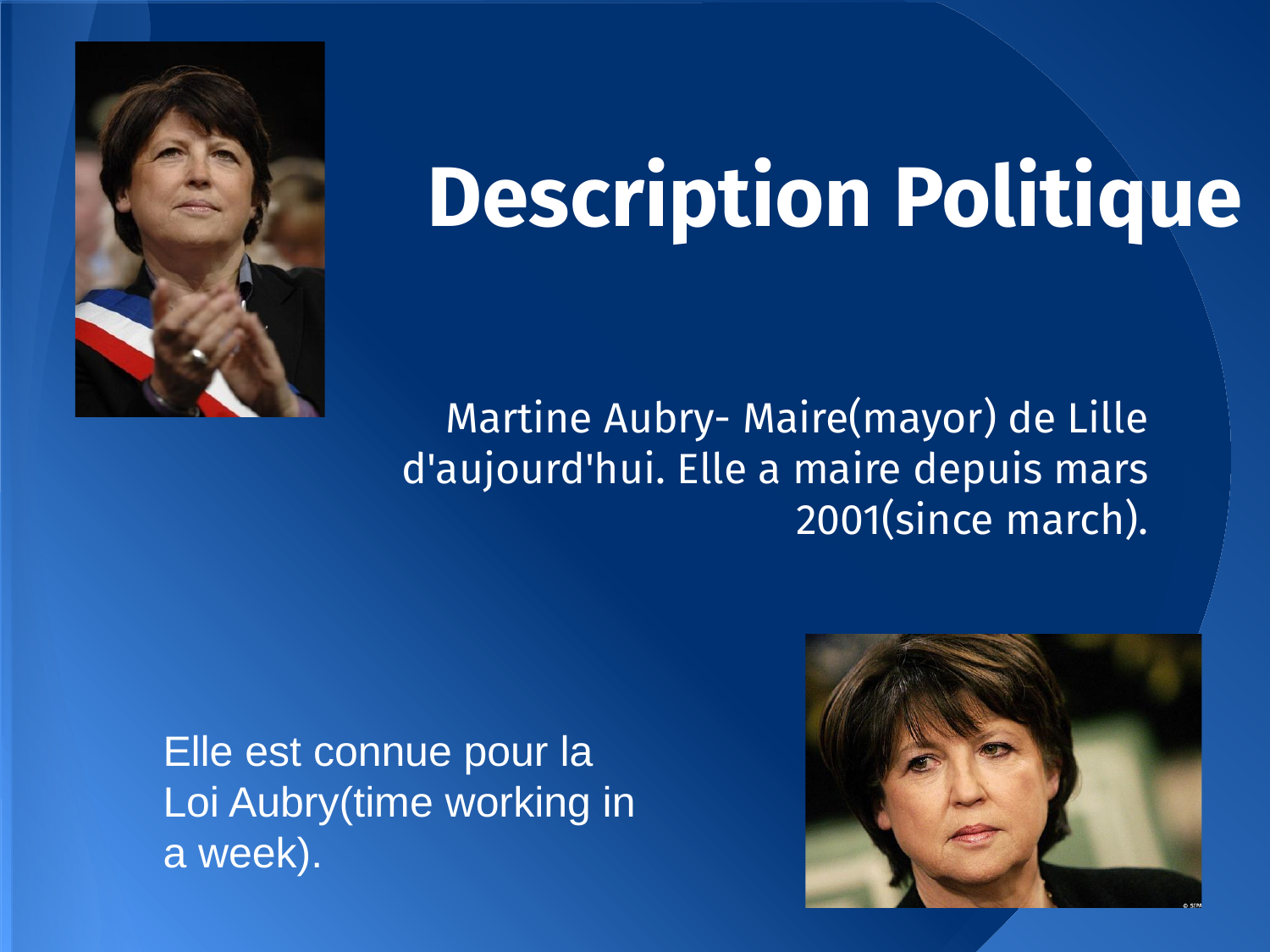

# Description Politique
Martine Aubry- Maire(mayor) de Lille d'aujourd'hui. Elle a maire depuis mars 2001(since march).

Elle est connue pour la Loi Aubry(time working in a week).